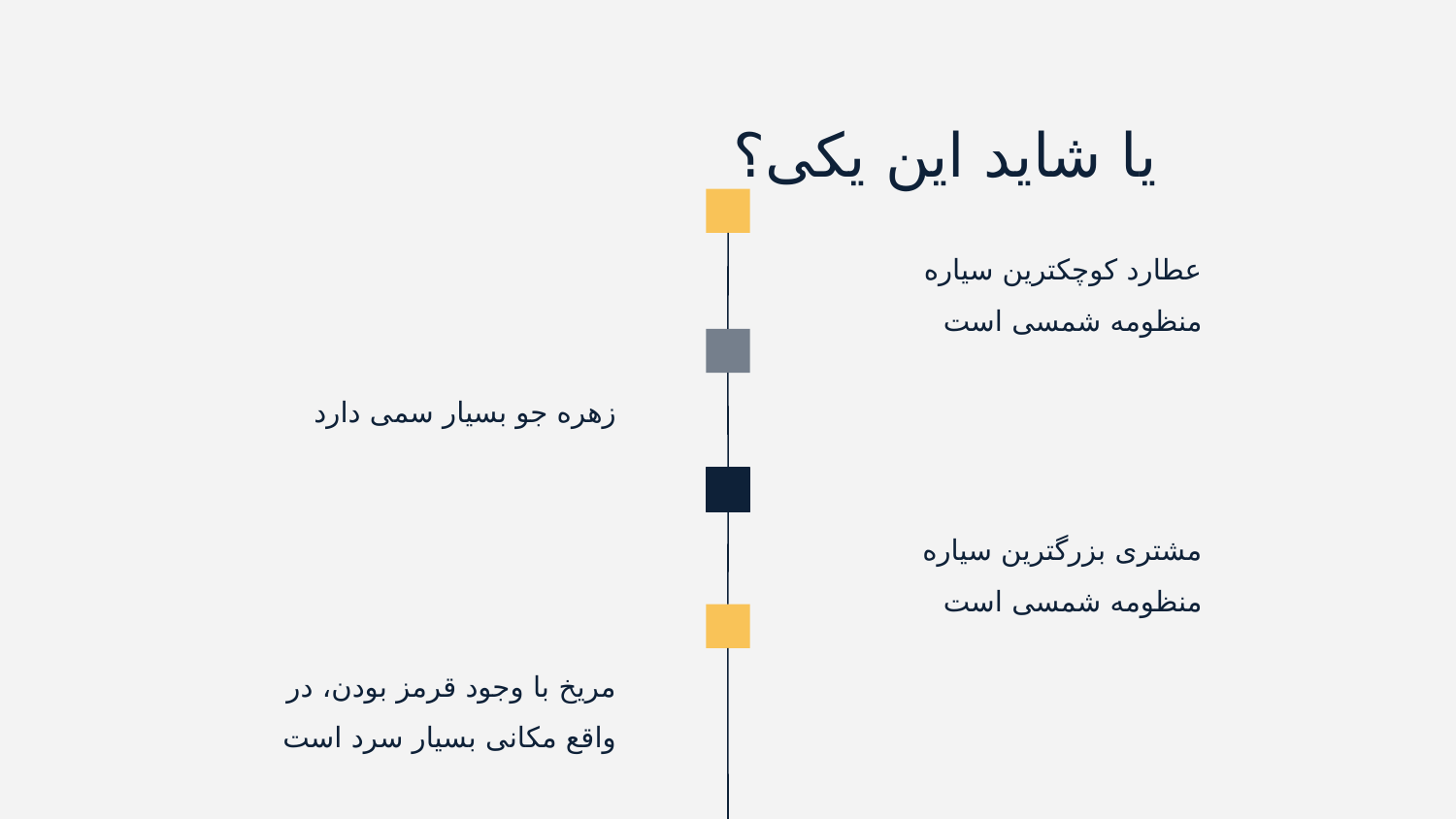

# یا شاید این یکی؟
روز 01

عطارد کوچکترین سیاره منظومه شمسی است
روز 02

زهره جو بسیار سمی دارد
روز 03

مشتری بزرگترین سیاره منظومه شمسی است
روز 04

مریخ با وجود قرمز بودن، در واقع مکانی بسیار سرد است